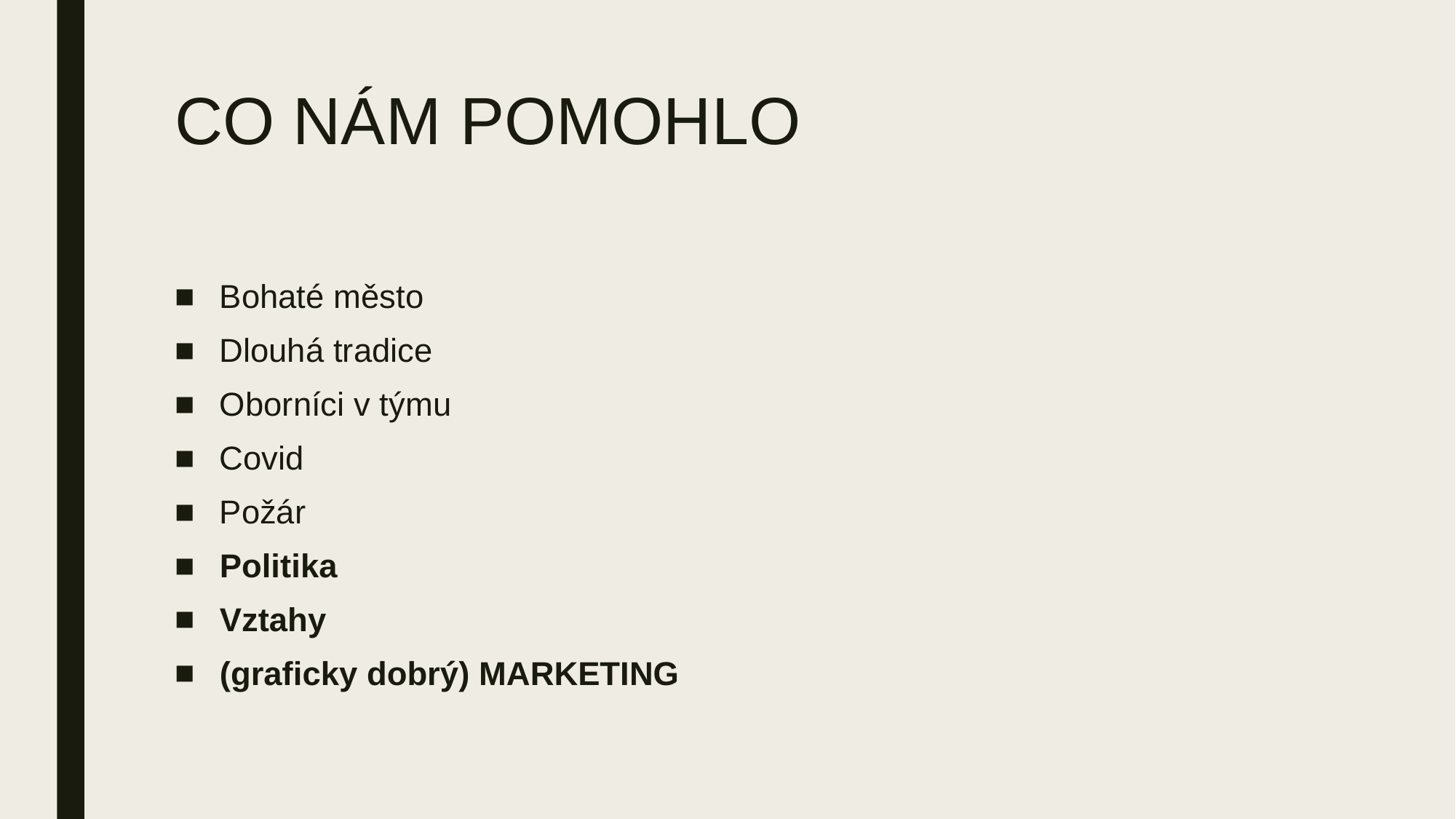

# CO NÁM POMOHLO
Bohaté město
Dlouhá tradice
Oborníci v týmu
Covid
Požár
Politika
Vztahy
(graficky dobrý) MARKETING